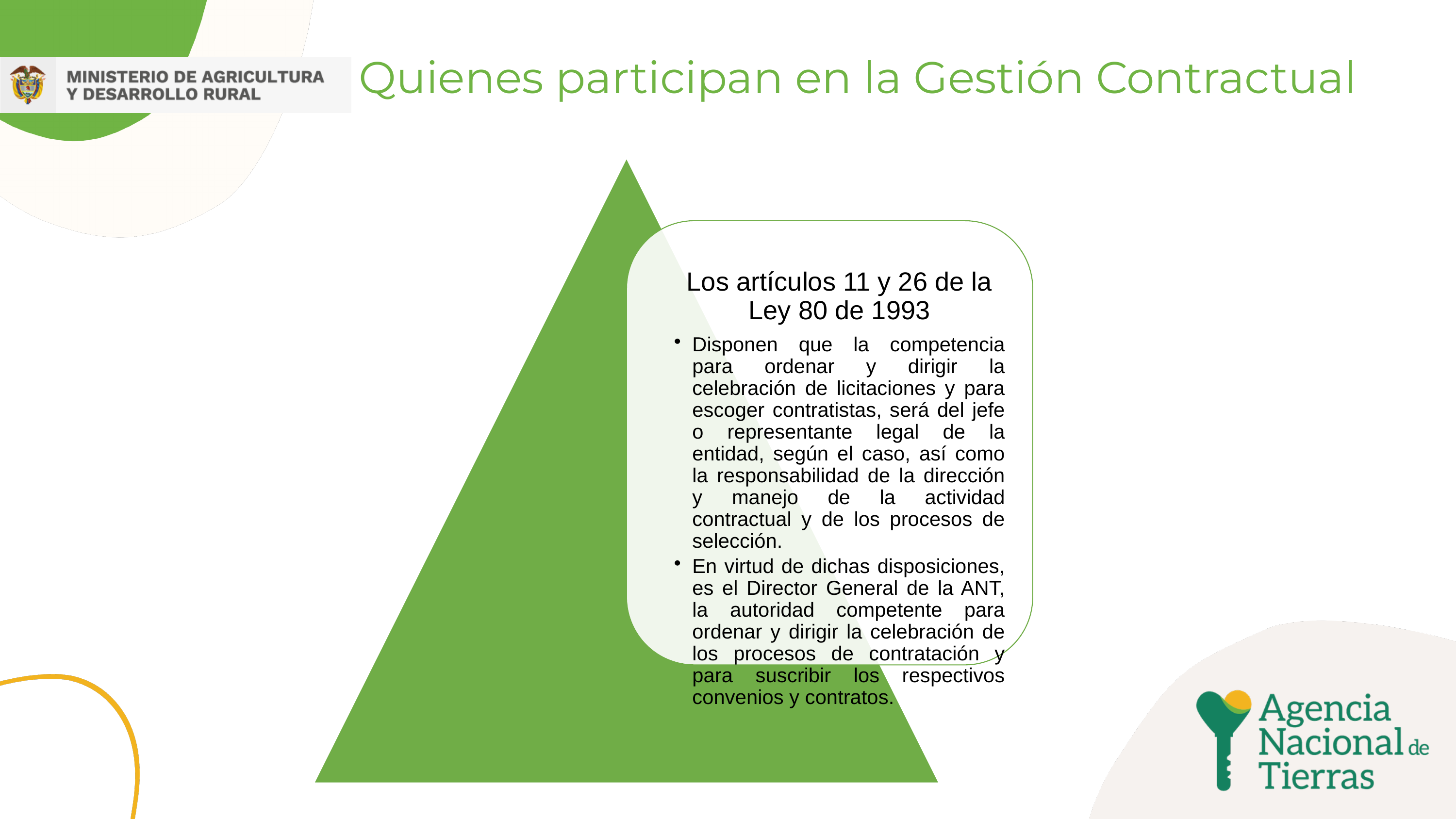

# Quienes participan en la Gestión Contractual
Los artículos 11 y 26 de la Ley 80 de 1993
Disponen que la competencia para ordenar y dirigir la celebración de licitaciones y para escoger contratistas, será del jefe o representante legal de la entidad, según el caso, así como la responsabilidad de la dirección y manejo de la actividad contractual y de los procesos de selección.
En virtud de dichas disposiciones, es el Director General de la ANT, la autoridad competente para ordenar y dirigir la celebración de los procesos de contratación y para suscribir los respectivos convenios y contratos.